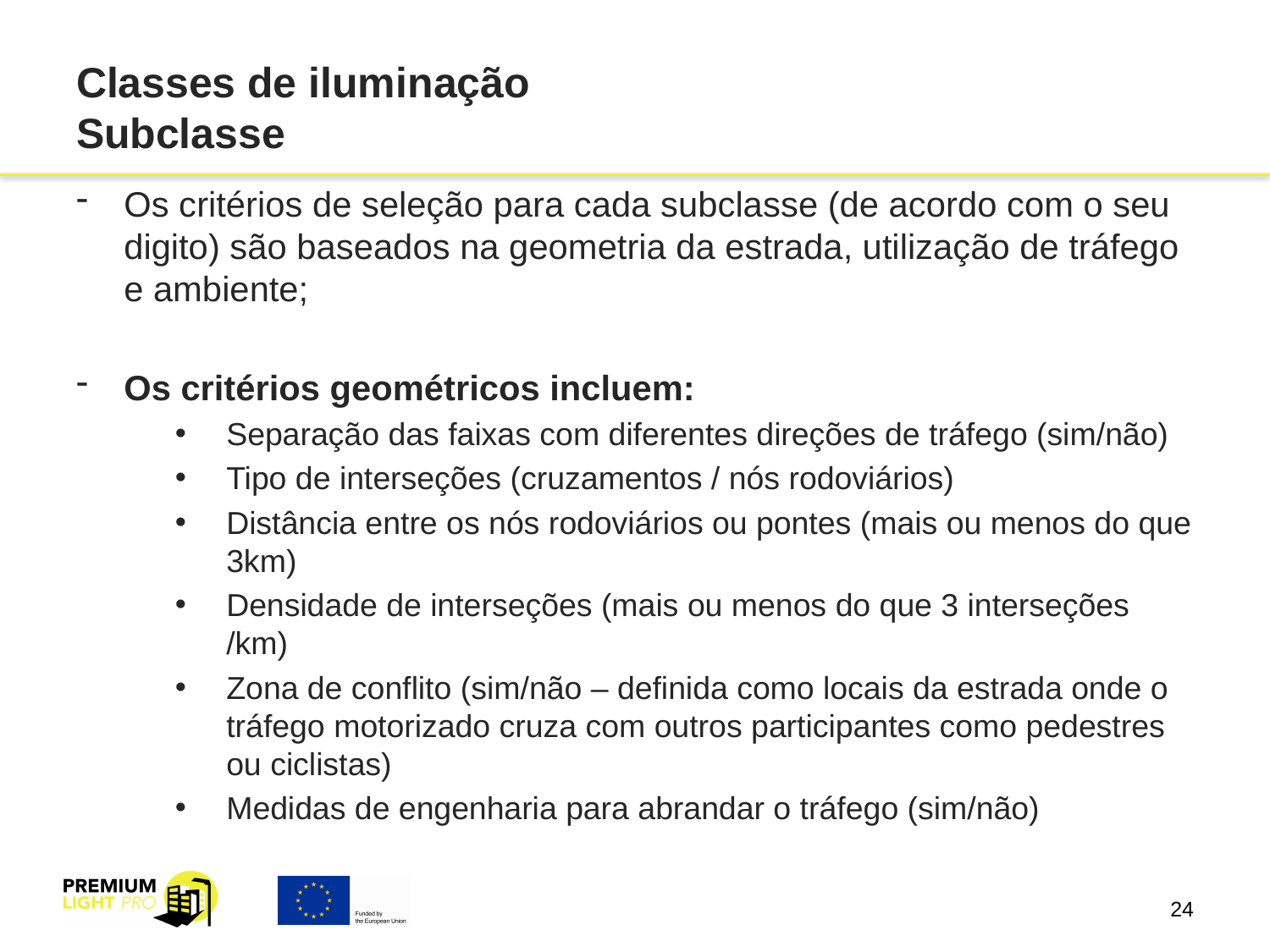

# Classes de iluminação Subclasse
Os critérios de seleção para cada subclasse (de acordo com o seu digito) são baseados na geometria da estrada, utilização de tráfego e ambiente;

Os critérios geométricos incluem:
Separação das faixas com diferentes direções de tráfego (sim/não)
Tipo de interseções (cruzamentos / nós rodoviários)
Distância entre os nós rodoviários ou pontes (mais ou menos do que 3km)
Densidade de interseções (mais ou menos do que 3 interseções /km)
Zona de conflito (sim/não – definida como locais da estrada onde o tráfego motorizado cruza com outros participantes como pedestres ou ciclistas)
Medidas de engenharia para abrandar o tráfego (sim/não)